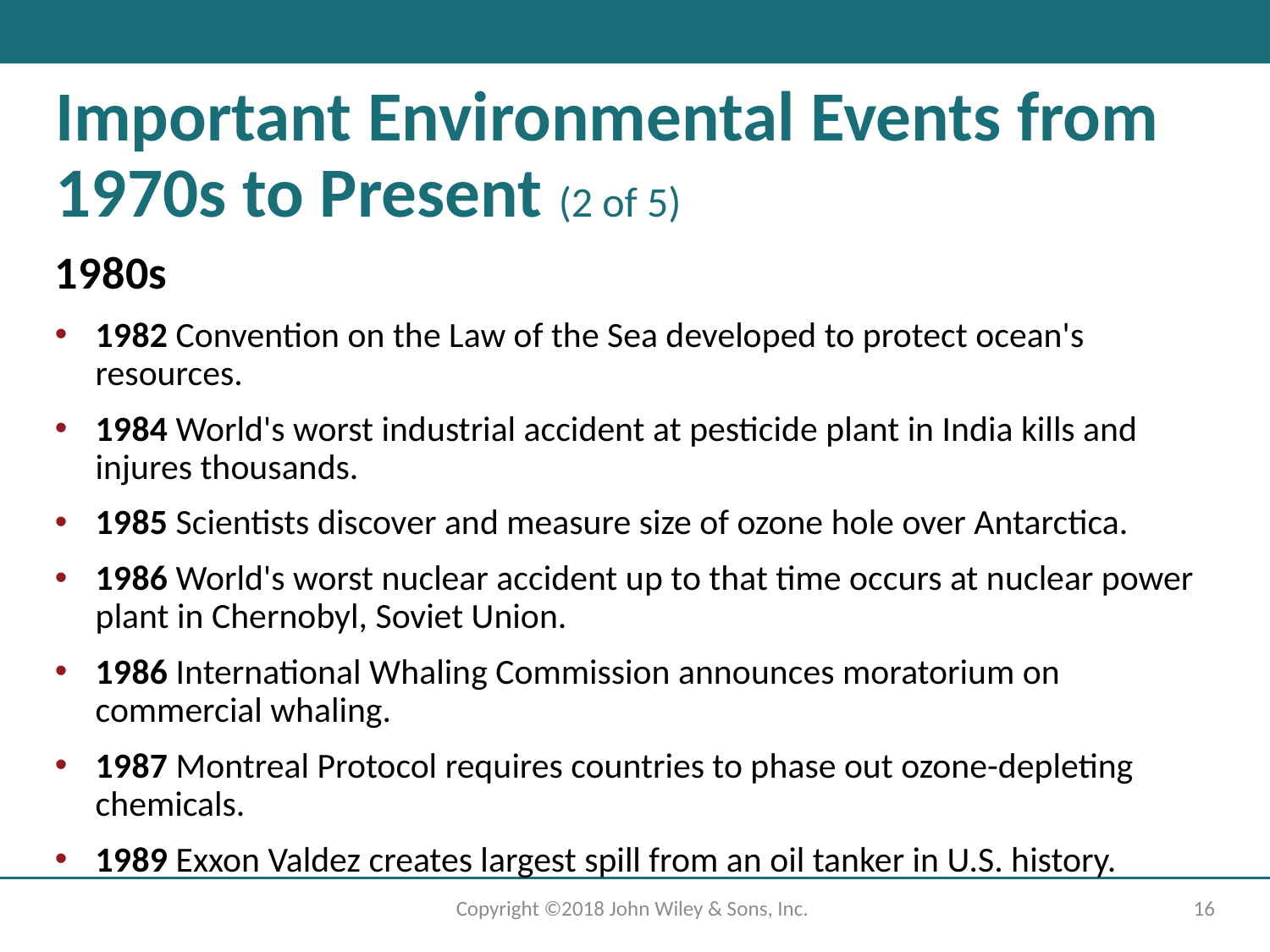

# Important Environmental Events from 19 70s to Present (2 of 5)
19  80s
19 82 Convention on the Law of the Sea developed to protect ocean's resources.
19 84 World's worst industrial accident at pesticide plant in India kills and injures thousands.
19 85 Scientists discover and measure size of ozone hole over Antarctica.
19 86 World's worst nuclear accident up to that time occurs at nuclear power plant in Chernobyl, Soviet Union.
19 86 International Whaling Commission announces moratorium on commercial whaling.
19 87 Montreal Protocol requires countries to phase out ozone-depleting chemicals.
19 89 Exxon Valdez creates largest spill from an oil tanker in U.S. history.
Copyright ©2018 John Wiley & Sons, Inc.
16